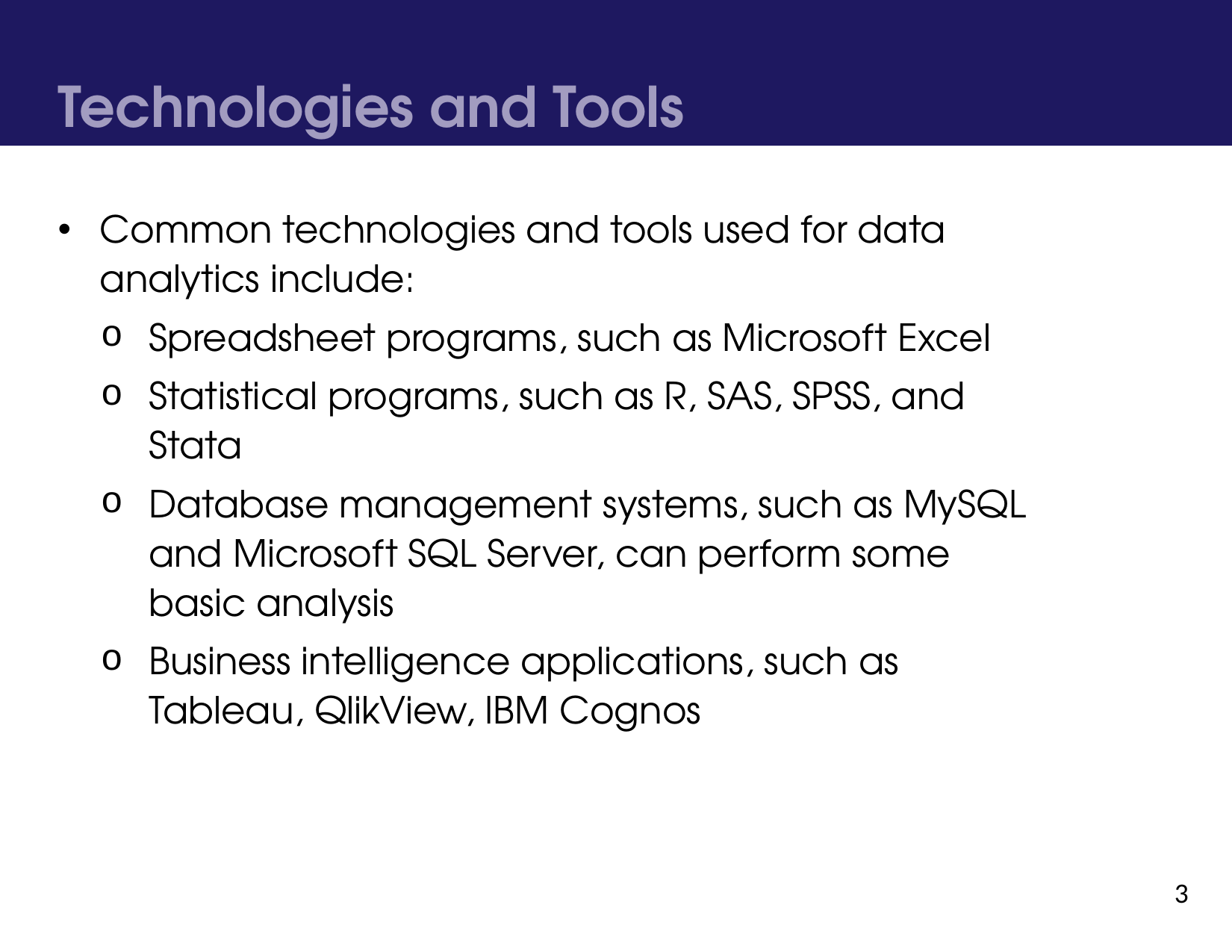

# Technologies and Tools
Common technologies and tools used for data analytics include:
Spreadsheet programs, such as Microsoft Excel
Statistical programs, such as R, SAS, SPSS, and Stata
Database management systems, such as MySQL and Microsoft SQL Server, can perform some basic analysis
Business intelligence applications, such as Tableau, QlikView, IBM Cognos
3